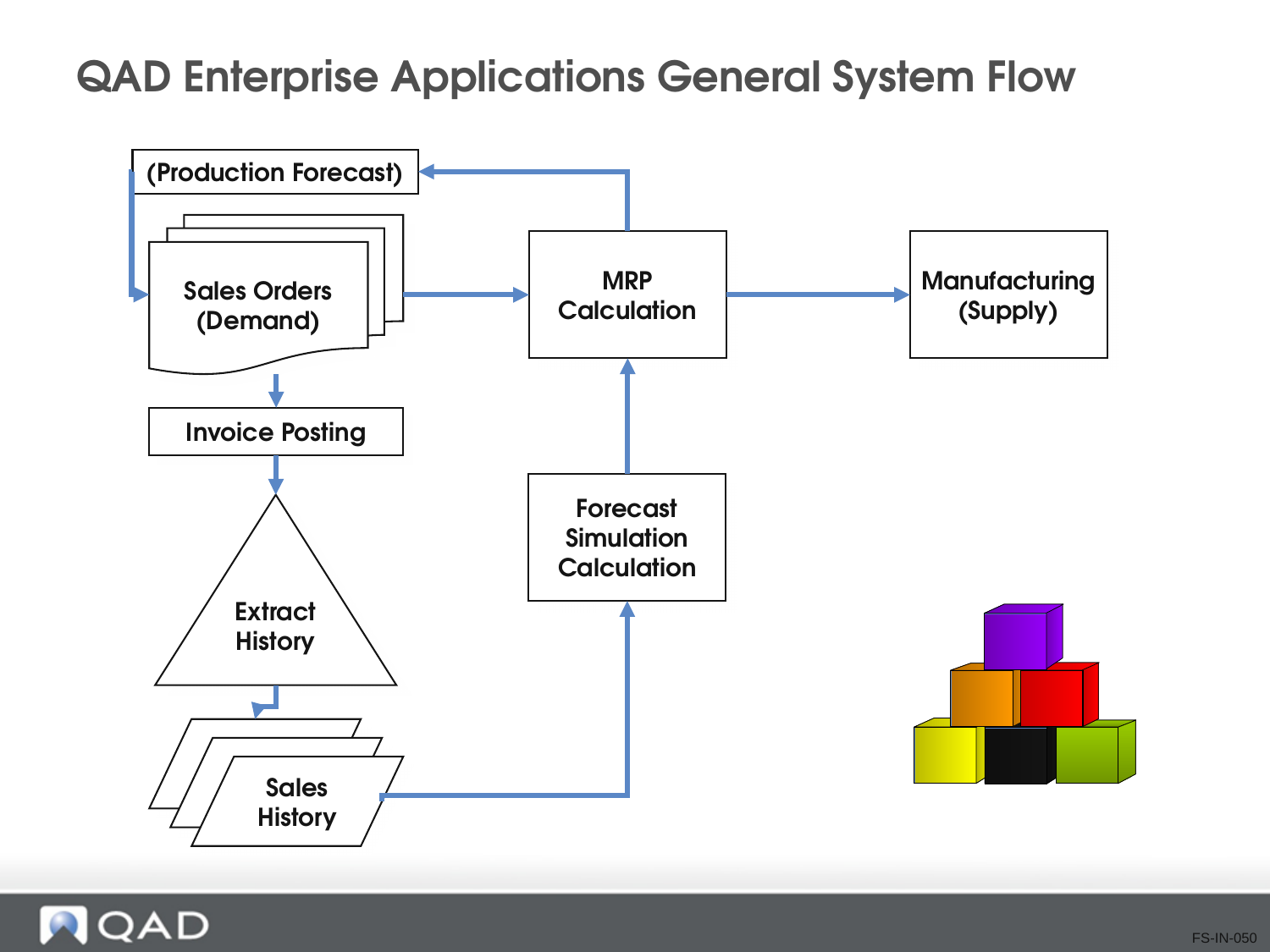

# QAD Enterprise Applications General System Flow
(Production Forecast)
Sales Orders
(Demand)
MRP
Calculation
Manufacturing
(Supply)
Invoice Posting
Forecast
Simulation
Calculation
Extract
History

Sales History
FS-IN-050